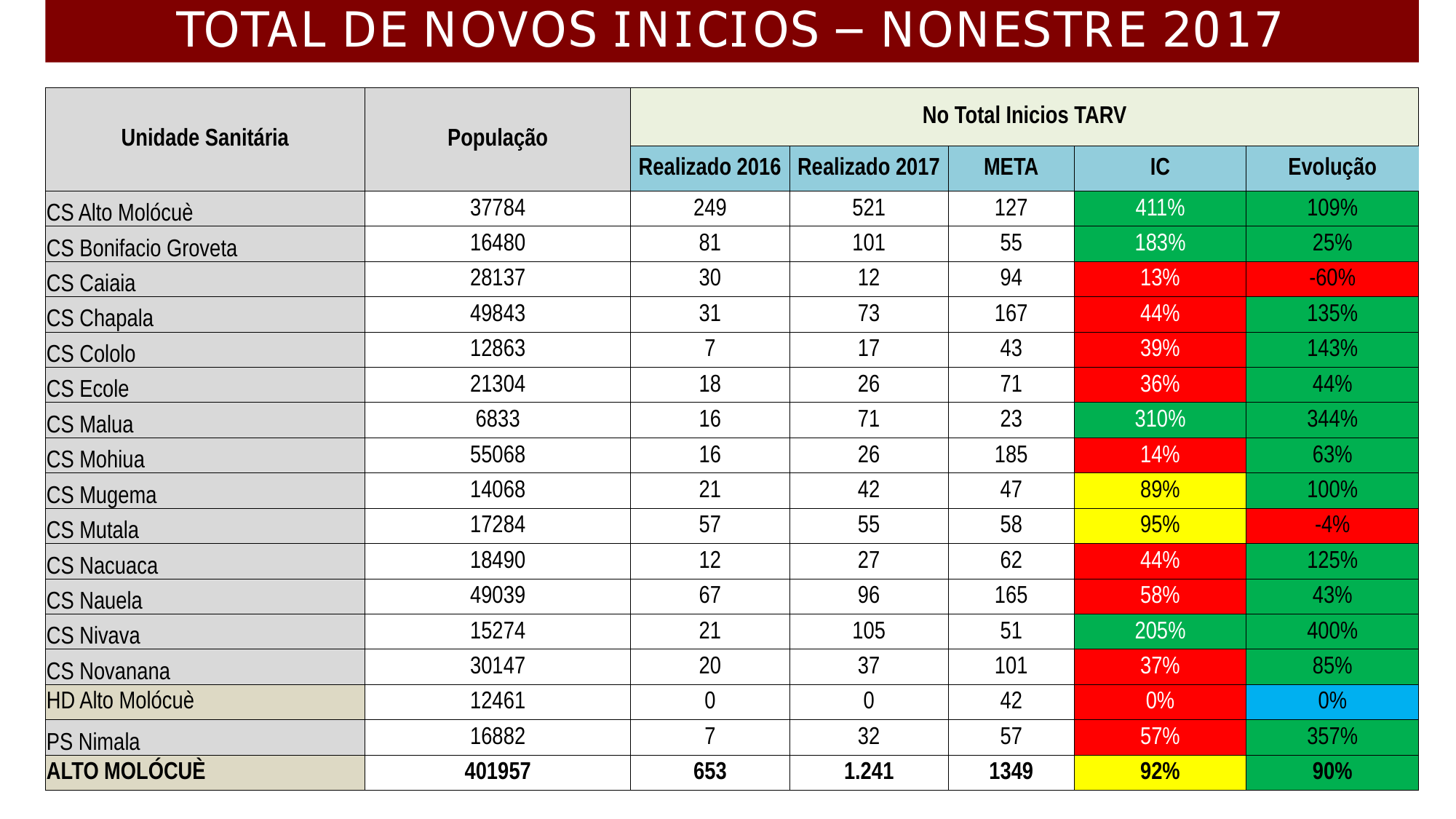

# TOTAL DE NOVOS INICIOS – NONESTRE 2017
| Unidade Sanitária | População | No Total Inicios TARV |  |  |  |  |
| --- | --- | --- | --- | --- | --- | --- |
|  |  | Realizado 2016 | Realizado 2017 | META | IC | Evolução |
| CS Alto Molócuè | 37784 | 249 | 521 | 127 | 411% | 109% |
| CS Bonifacio Groveta | 16480 | 81 | 101 | 55 | 183% | 25% |
| CS Caiaia | 28137 | 30 | 12 | 94 | 13% | -60% |
| CS Chapala | 49843 | 31 | 73 | 167 | 44% | 135% |
| CS Cololo | 12863 | 7 | 17 | 43 | 39% | 143% |
| CS Ecole | 21304 | 18 | 26 | 71 | 36% | 44% |
| CS Malua | 6833 | 16 | 71 | 23 | 310% | 344% |
| CS Mohiua | 55068 | 16 | 26 | 185 | 14% | 63% |
| CS Mugema | 14068 | 21 | 42 | 47 | 89% | 100% |
| CS Mutala | 17284 | 57 | 55 | 58 | 95% | -4% |
| CS Nacuaca | 18490 | 12 | 27 | 62 | 44% | 125% |
| CS Nauela | 49039 | 67 | 96 | 165 | 58% | 43% |
| CS Nivava | 15274 | 21 | 105 | 51 | 205% | 400% |
| CS Novanana | 30147 | 20 | 37 | 101 | 37% | 85% |
| HD Alto Molócuè | 12461 | 0 | 0 | 42 | 0% | 0% |
| PS Nimala | 16882 | 7 | 32 | 57 | 57% | 357% |
| ALTO MOLÓCUÈ | 401957 | 653 | 1.241 | 1349 | 92% | 90% |